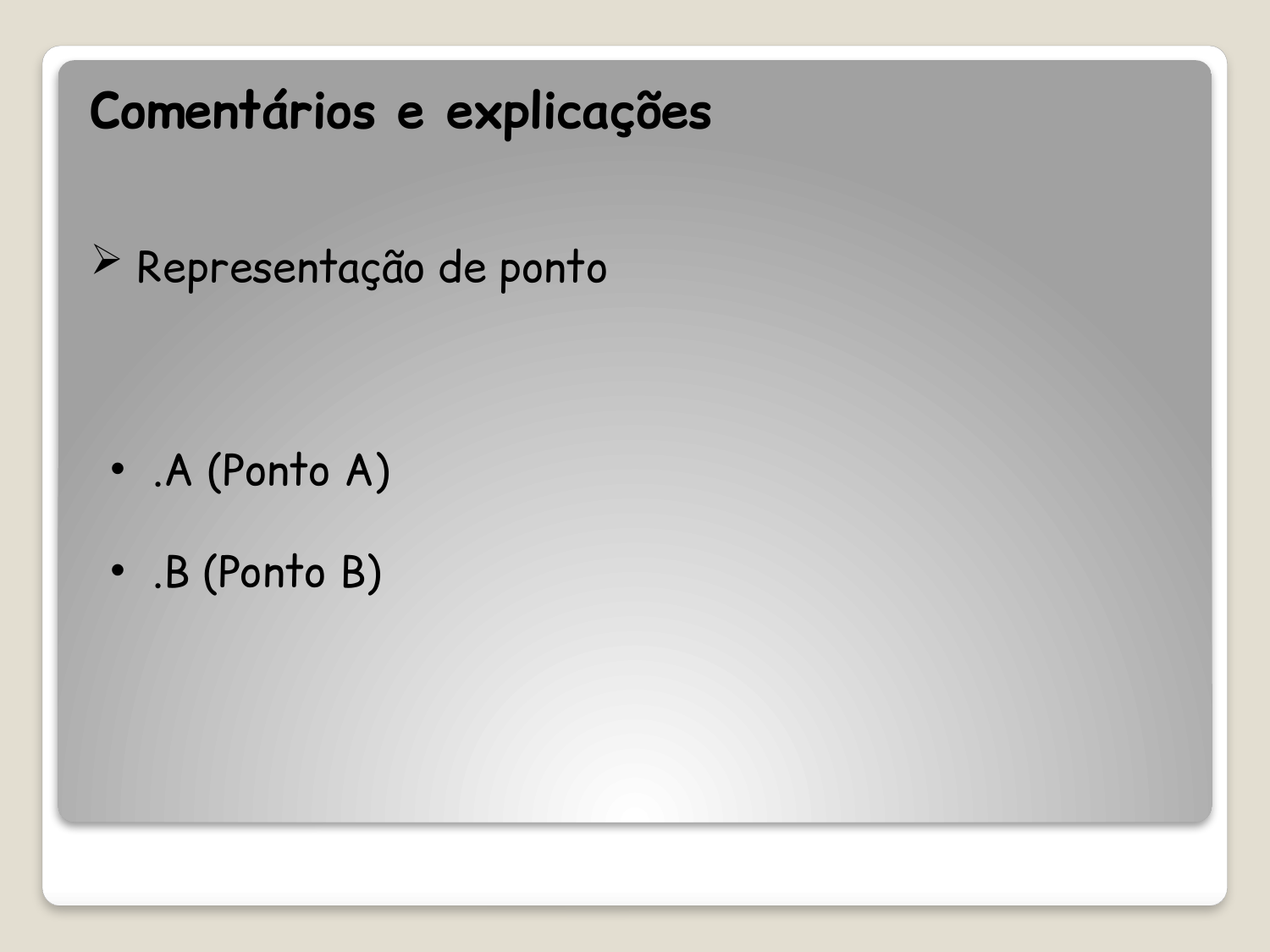

Comentários e explicações

 Representação de ponto

 .A (Ponto A)

 .B (Ponto B)